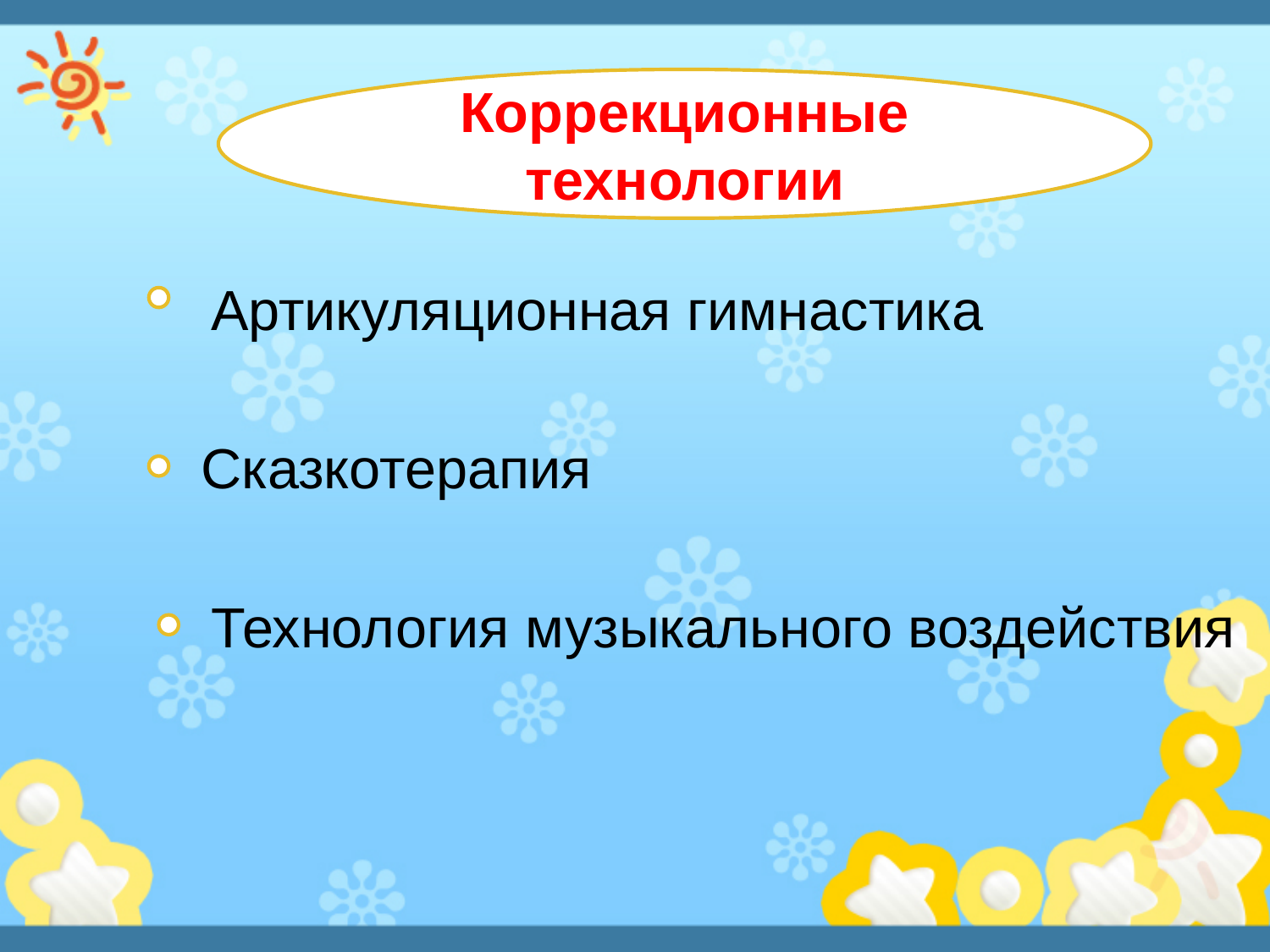

Коррекционные технологии
Артикуляционная гимнастика

Сказкотерапия

Технология музыкального воздействия